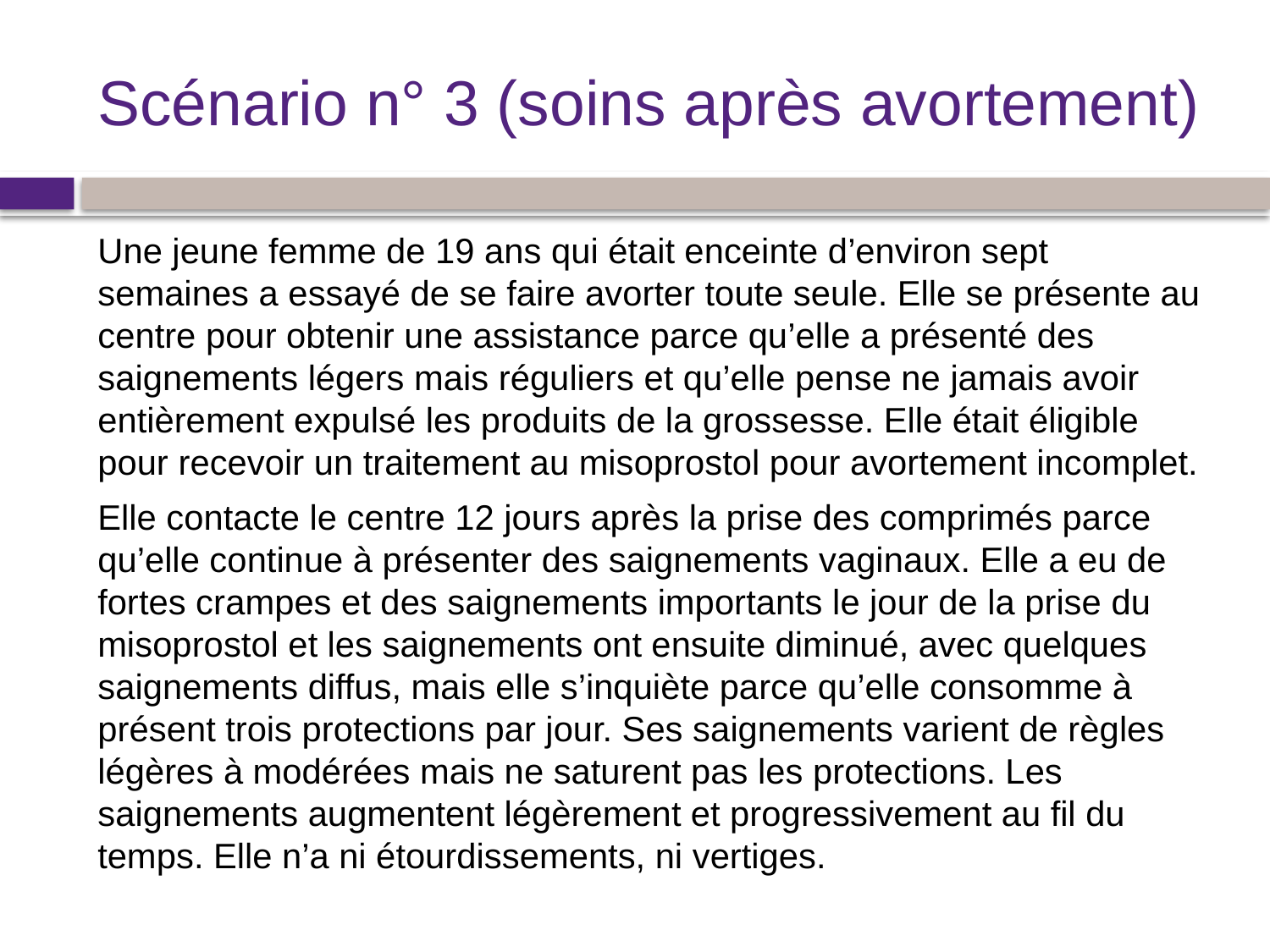

# Scénario n° 3 (soins après avortement)
Une jeune femme de 19 ans qui était enceinte d’environ sept semaines a essayé de se faire avorter toute seule. Elle se présente au centre pour obtenir une assistance parce qu’elle a présenté des saignements légers mais réguliers et qu’elle pense ne jamais avoir entièrement expulsé les produits de la grossesse. Elle était éligible pour recevoir un traitement au misoprostol pour avortement incomplet.
Elle contacte le centre 12 jours après la prise des comprimés parce qu’elle continue à présenter des saignements vaginaux. Elle a eu de fortes crampes et des saignements importants le jour de la prise du misoprostol et les saignements ont ensuite diminué, avec quelques saignements diffus, mais elle s’inquiète parce qu’elle consomme à présent trois protections par jour. Ses saignements varient de règles légères à modérées mais ne saturent pas les protections. Les saignements augmentent légèrement et progressivement au fil du temps. Elle n’a ni étourdissements, ni vertiges.